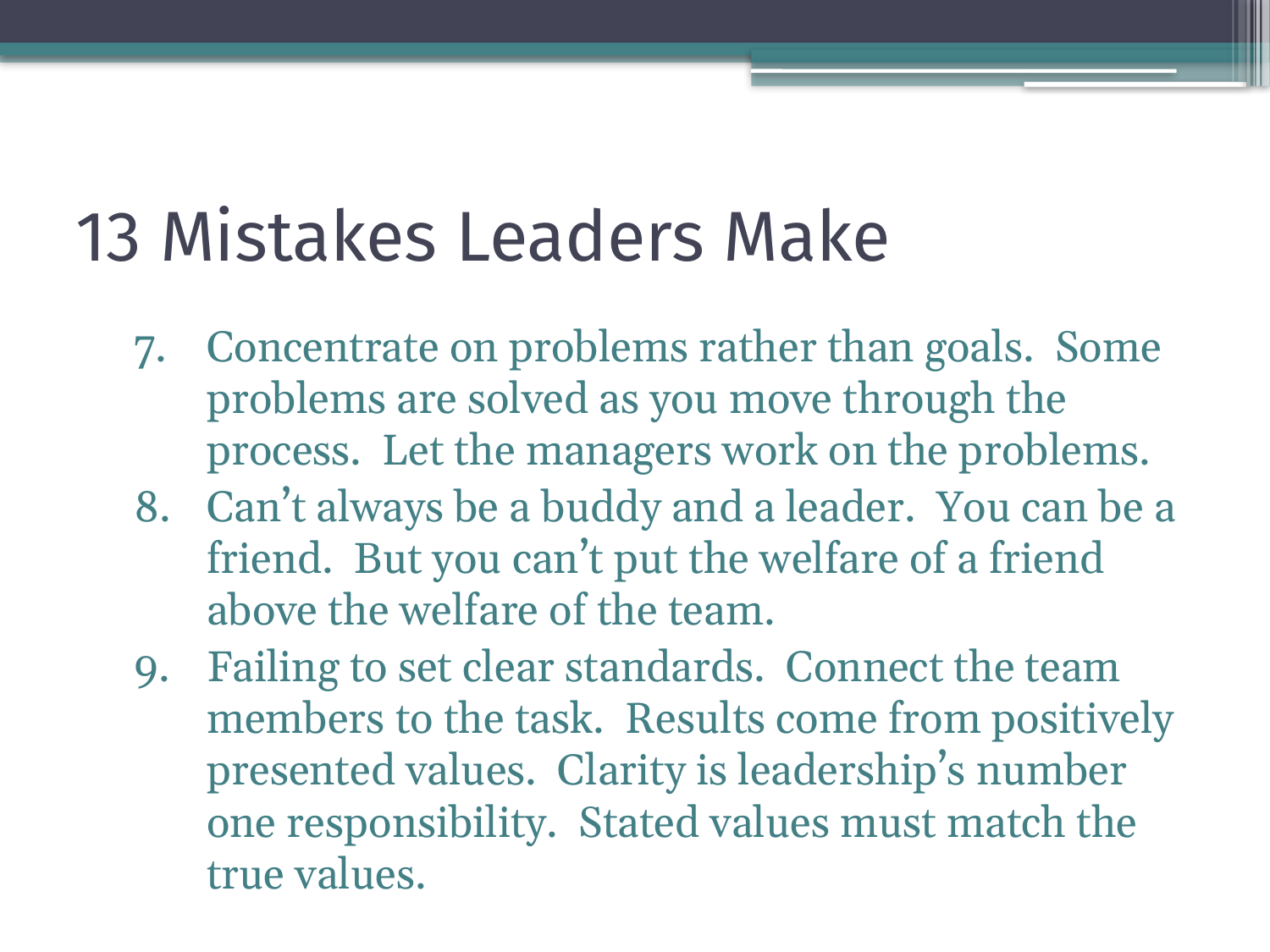

# 13 Mistakes Leaders Make
Concentrate on problems rather than goals.  Some problems are solved as you move through the process.  Let the managers work on the problems.
Can’t always be a buddy and a leader.  You can be a friend.  But you can’t put the welfare of a friend above the welfare of the team.
Failing to set clear standards.  Connect the team members to the task.  Results come from positively presented values.  Clarity is leadership’s number one responsibility.  Stated values must match the true values.